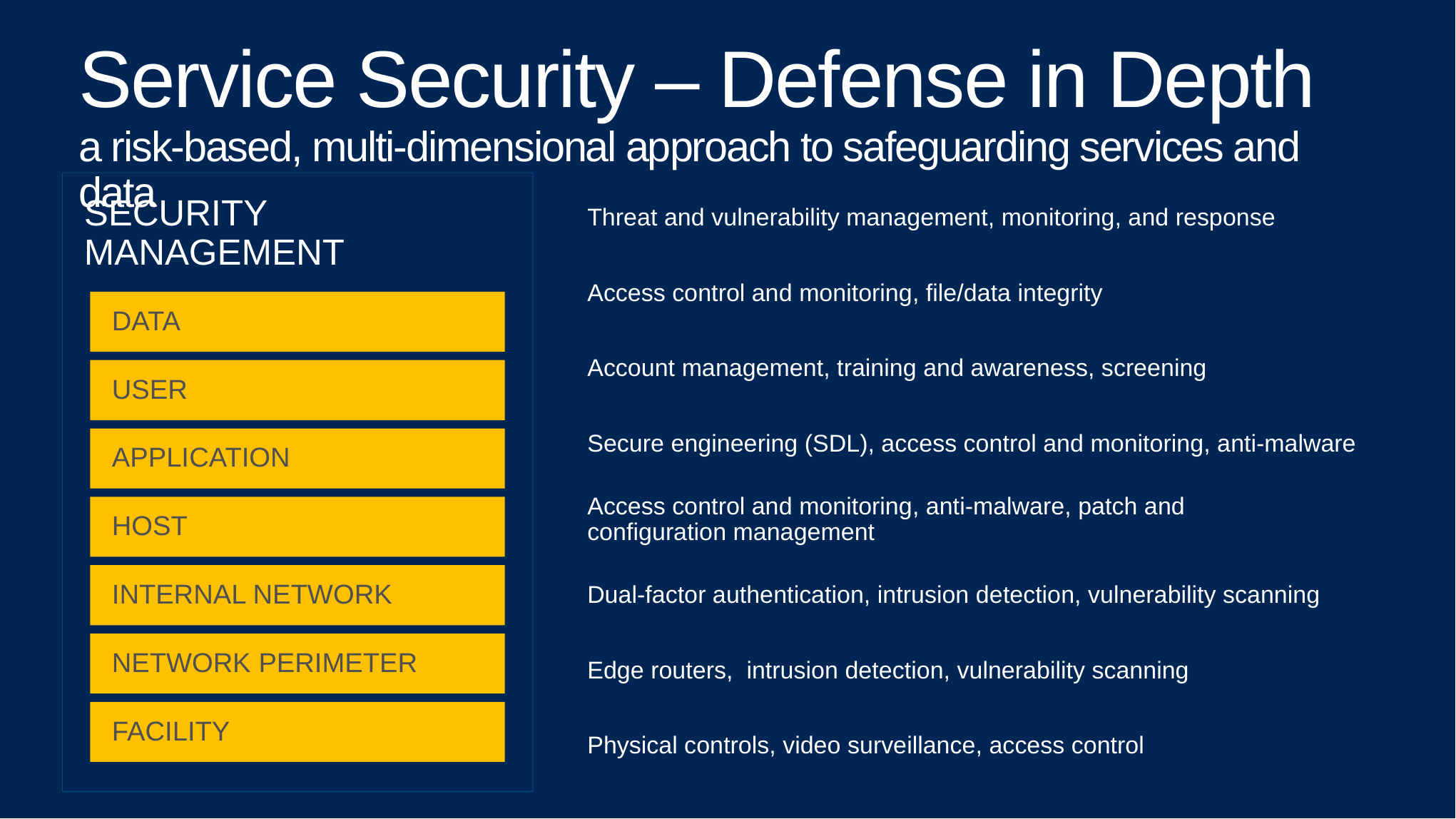

# Service Security – Defense in Depth a risk-based, multi-dimensional approach to safeguarding services and data
SECURITY
MANAGEMENT
Threat and vulnerability management, monitoring, and response
Access control and monitoring, file/data integrity
DATA
Account management, training and awareness, screening
USER
Secure engineering (SDL), access control and monitoring, anti-malware
APPLICATION
Access control and monitoring, anti-malware, patch and
configuration management
HOST
Dual-factor authentication, intrusion detection, vulnerability scanning
INTERNAL NETWORK
NETWORK PERIMETER
Edge routers,  intrusion detection, vulnerability scanning
FACILITY
Physical controls, video surveillance, access control